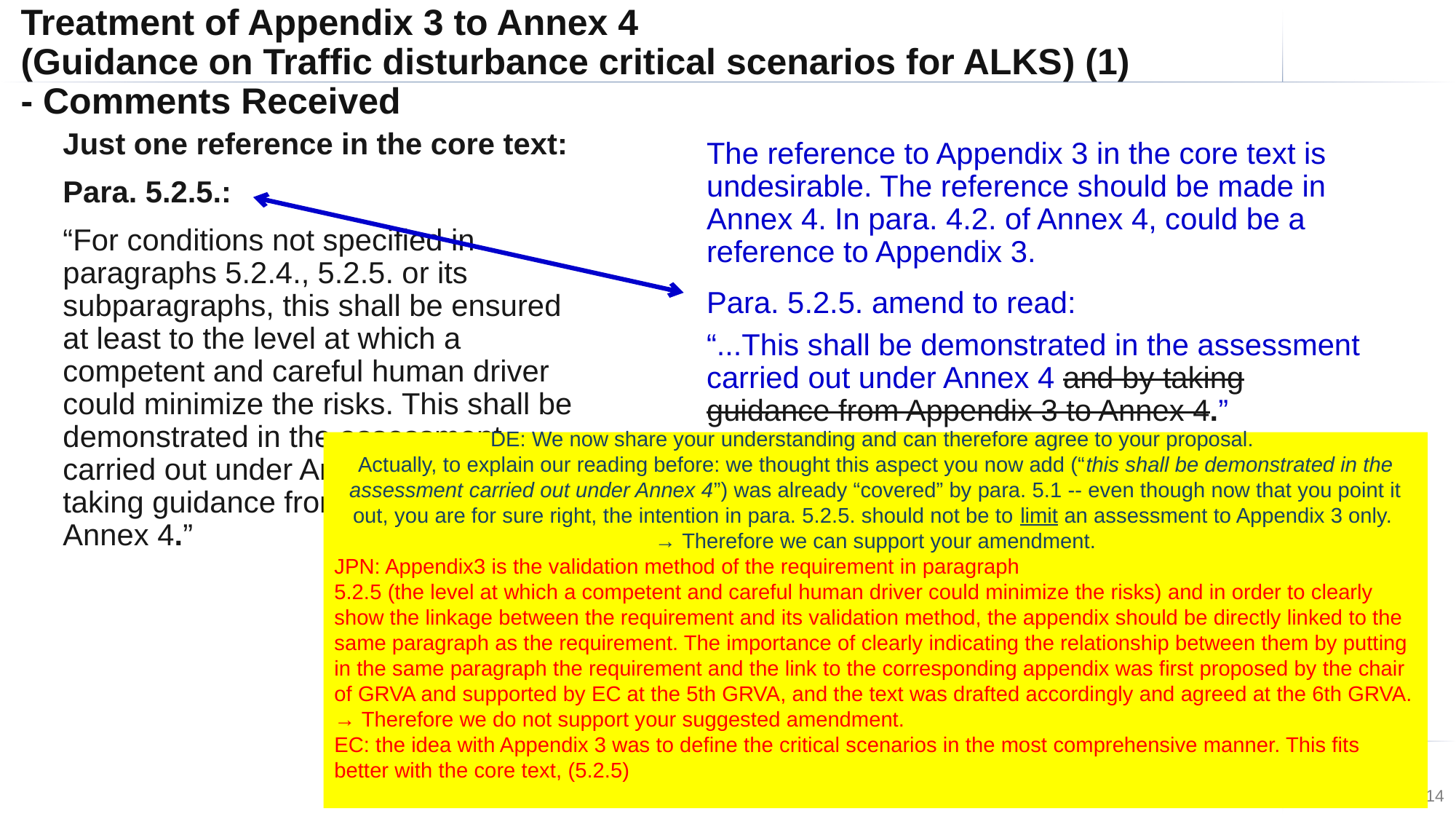

Treatment of Appendix 3 to Annex 4
(Guidance on Traffic disturbance critical scenarios for ALKS) (1)
- Comments Received
The reference to Appendix 3 in the core text is undesirable. The reference should be made in Annex 4. In para. 4.2. of Annex 4, could be a reference to Appendix 3.
Para. 5.2.5. amend to read:
“...This shall be demonstrated in the assessment carried out under Annex 4 and by taking guidance from Appendix 3 to Annex 4.”
Just one reference in the core text:
Para. 5.2.5.:
“For conditions not specified in paragraphs 5.2.4., 5.2.5. or its subparagraphs, this shall be ensured at least to the level at which a competent and careful human driver could minimize the risks. This shall be demonstrated in the assessment carried out under Annex 4 and by taking guidance from Appendix 3 to Annex 4.”
DE: We now share your understanding and can therefore agree to your proposal.
Actually, to explain our reading before: we thought this aspect you now add (“this shall be demonstrated in the assessment carried out under Annex 4”) was already “covered” by para. 5.1 -- even though now that you point it out, you are for sure right, the intention in para. 5.2.5. should not be to limit an assessment to Appendix 3 only.
→ Therefore we can support your amendment.
JPN: Appendix3 is the validation method of the requirement in paragraph
5.2.5 (the level at which a competent and careful human driver could minimize the risks) and in order to clearly show the linkage between the requirement and its validation method, the appendix should be directly linked to the same paragraph as the requirement. The importance of clearly indicating the relationship between them by putting in the same paragraph the requirement and the link to the corresponding appendix was first proposed by the chair of GRVA and supported by EC at the 5th GRVA, and the text was drafted accordingly and agreed at the 6th GRVA.
→ Therefore we do not support your suggested amendment.
EC: the idea with Appendix 3 was to define the critical scenarios in the most comprehensive manner. This fits better with the core text, (5.2.5)

14